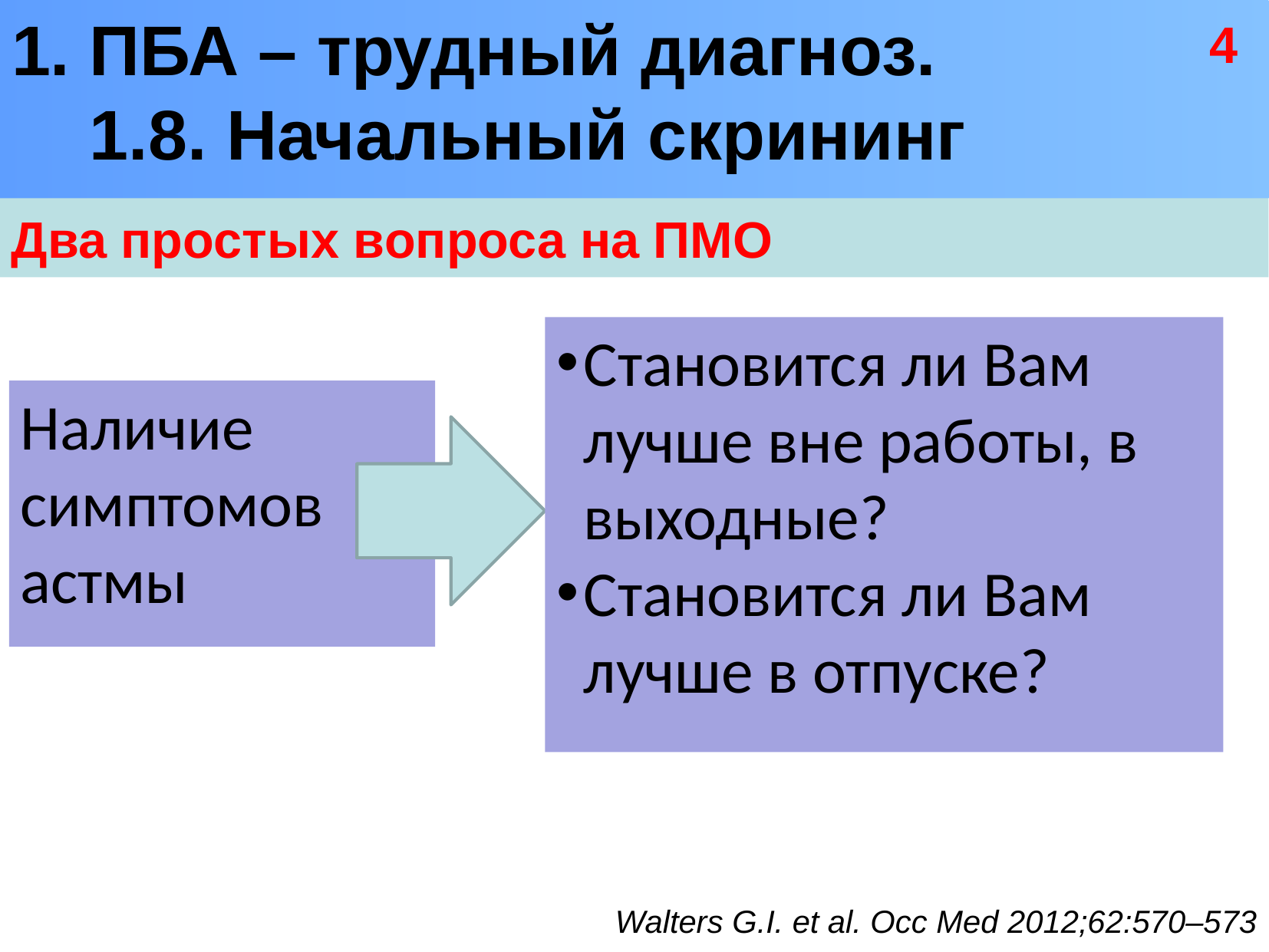

ПБА – трудный диагноз.
    1.8. Начальный скрининг
4
Два простых вопроса на ПМО
Становится ли Вам лучше вне работы, в выходные?
Становится ли Вам лучше в отпуске?
Наличие симптомов астмы

Walters G.I. et al. Occ Med 2012;62:570–573